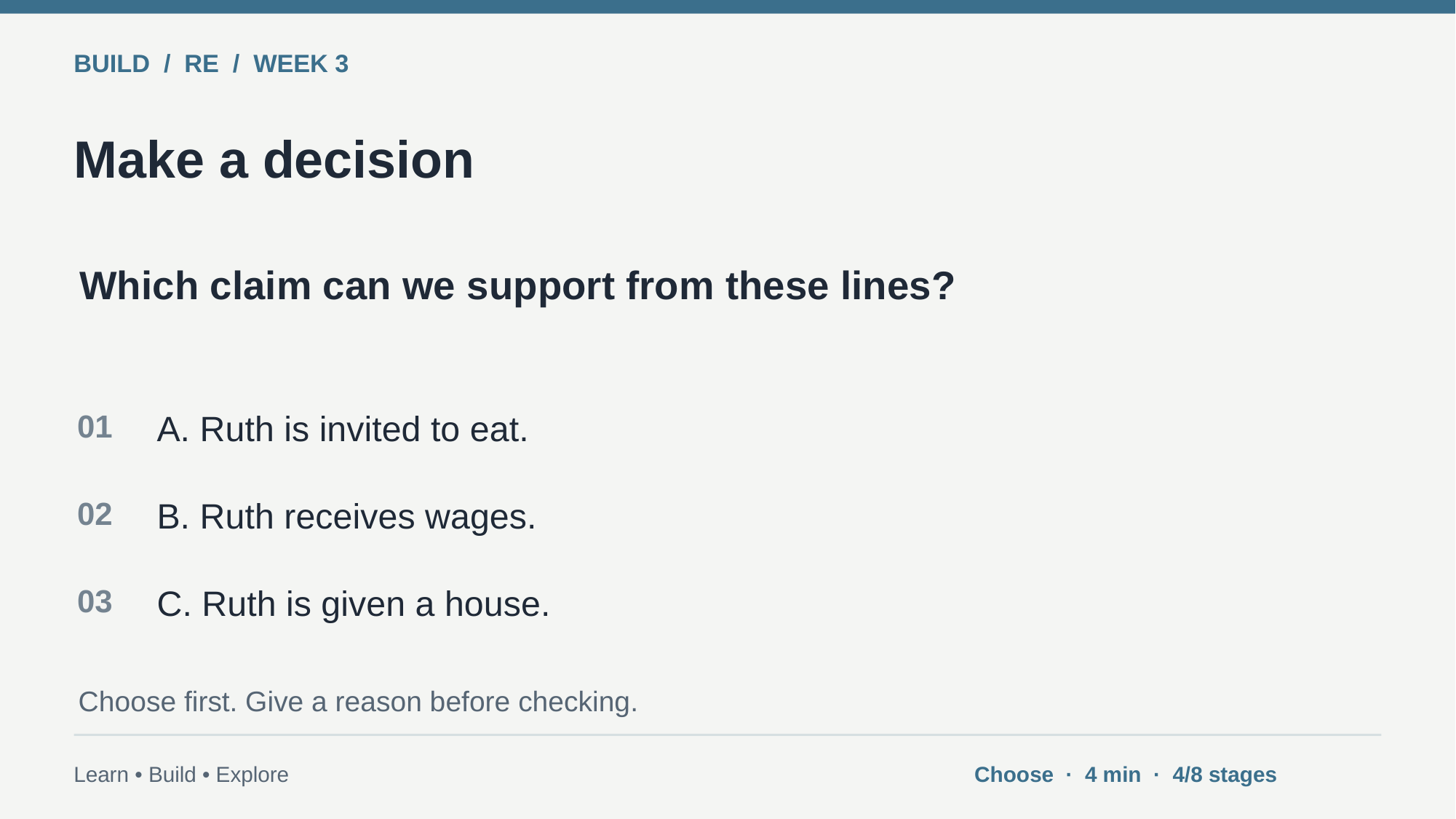

BUILD  /  RE  /  WEEK 3
Make a decision
Which claim can we support from these lines?
01
A. Ruth is invited to eat.
02
B. Ruth receives wages.
03
C. Ruth is given a house.
Choose first. Give a reason before checking.

Learn • Build • Explore
Choose  ·  4 min  ·  4/8 stages